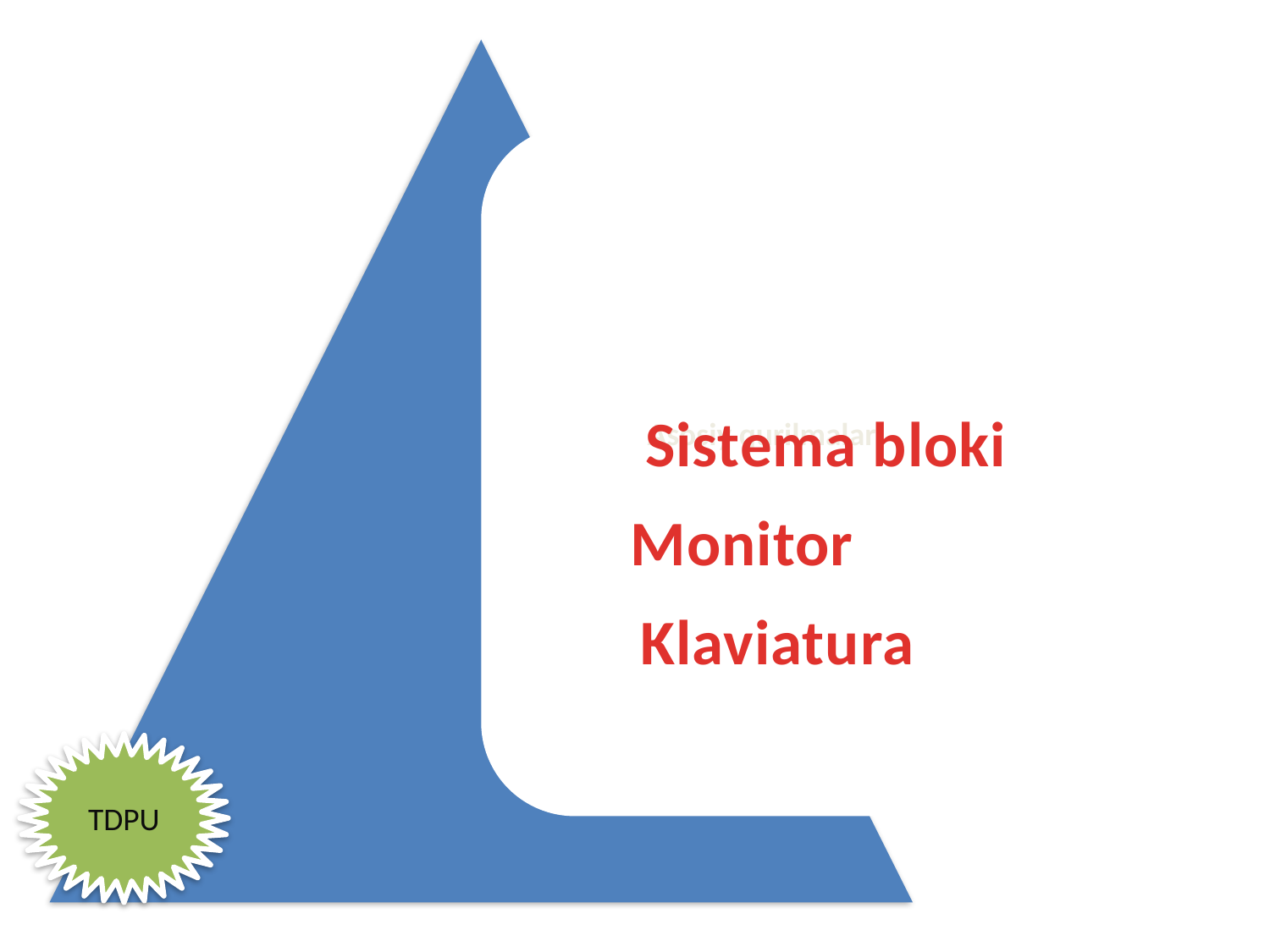

Asosiy qurilmalar
Sistema bloki
Monitor
Klaviatura

TDPU